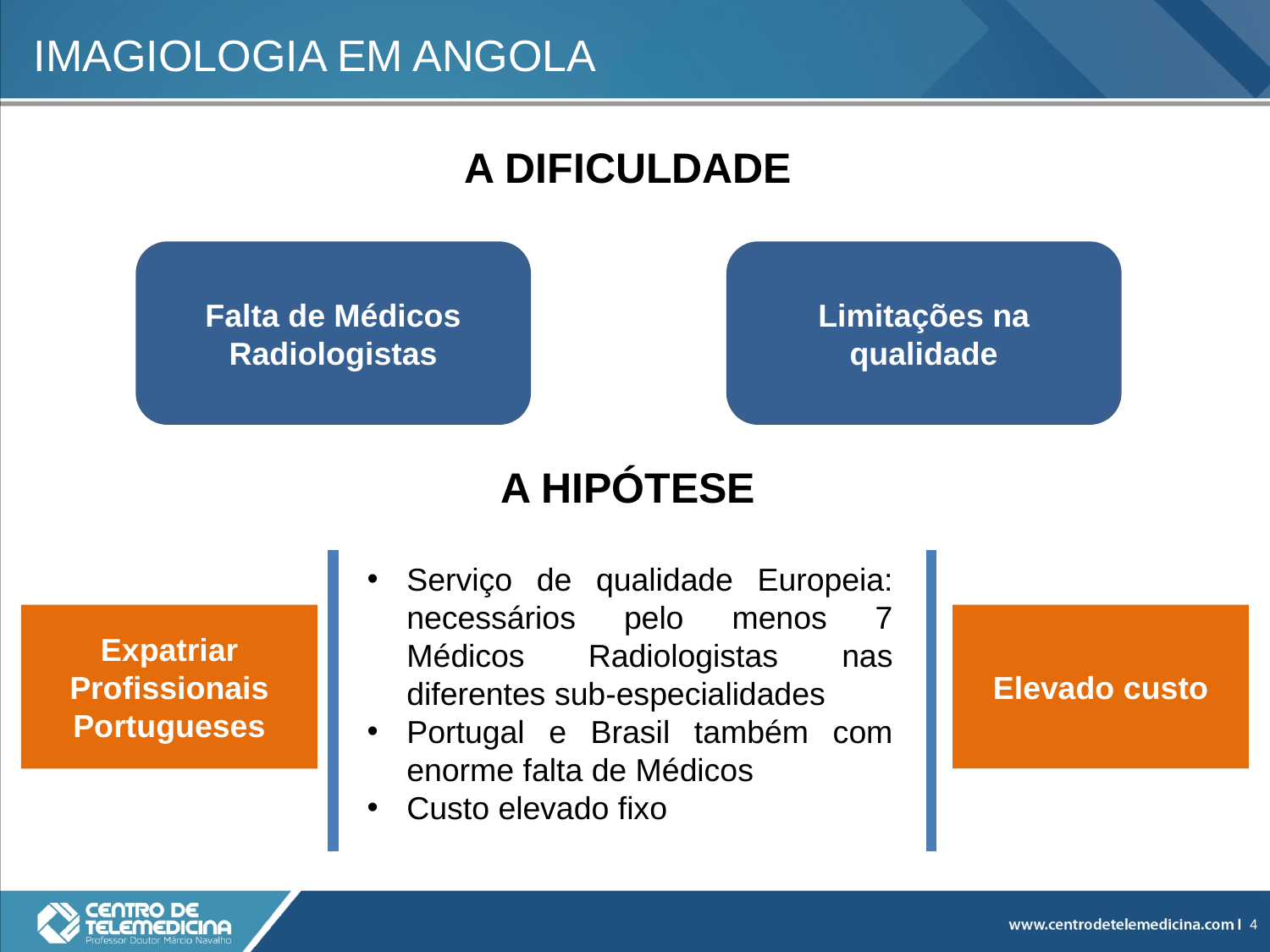

# IMAGIOLOGIA EM ANGOLA
A DIFICULDADE
Falta de Médicos Radiologistas
Limitações na qualidade
A HIPÓTESE
Serviço de qualidade Europeia: necessários pelo menos 7 Médicos Radiologistas nas diferentes sub-especialidades
Portugal e Brasil também com enorme falta de Médicos
Custo elevado fixo
Expatriar Profissionais Portugueses
Elevado custo
4